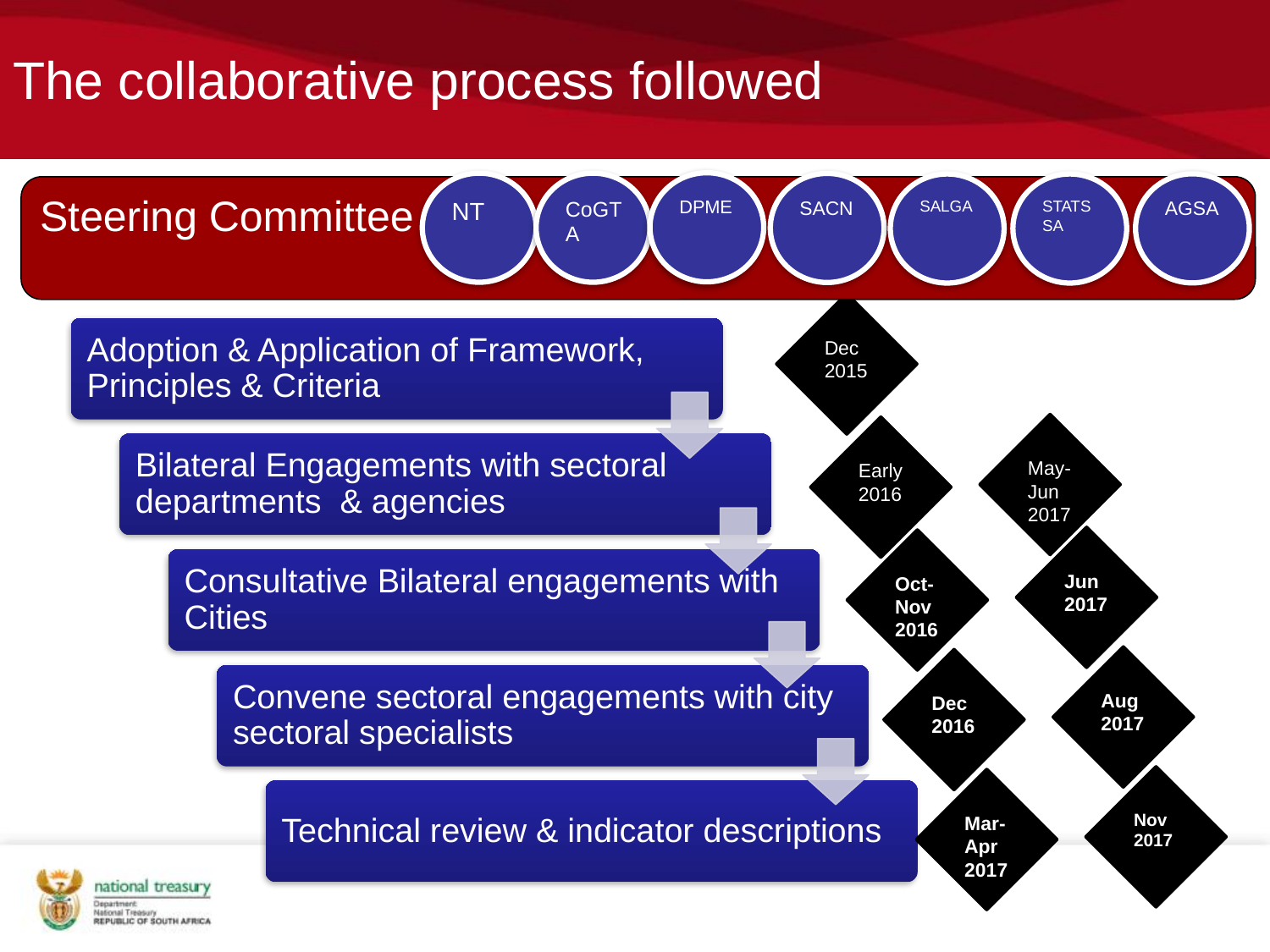

# The collaborative process followed
DPME
NT
CoGTA
SACN

AGSA
SALGA
STATS SA
Steering Committee
Dec 2015
Adoption & Application of Framework, Principles & Criteria
Bilateral Engagements with sectoral departments  & agencies
Consultative Bilateral engagements with Cities
Convene sectoral engagements with city sectoral specialists
Technical review & indicator descriptions

May-Jun 2017
Early 2016
Jun  2017
Oct-Nov 2016
Aug2017
Dec2016
Nov
2017
Mar-Apr 2017